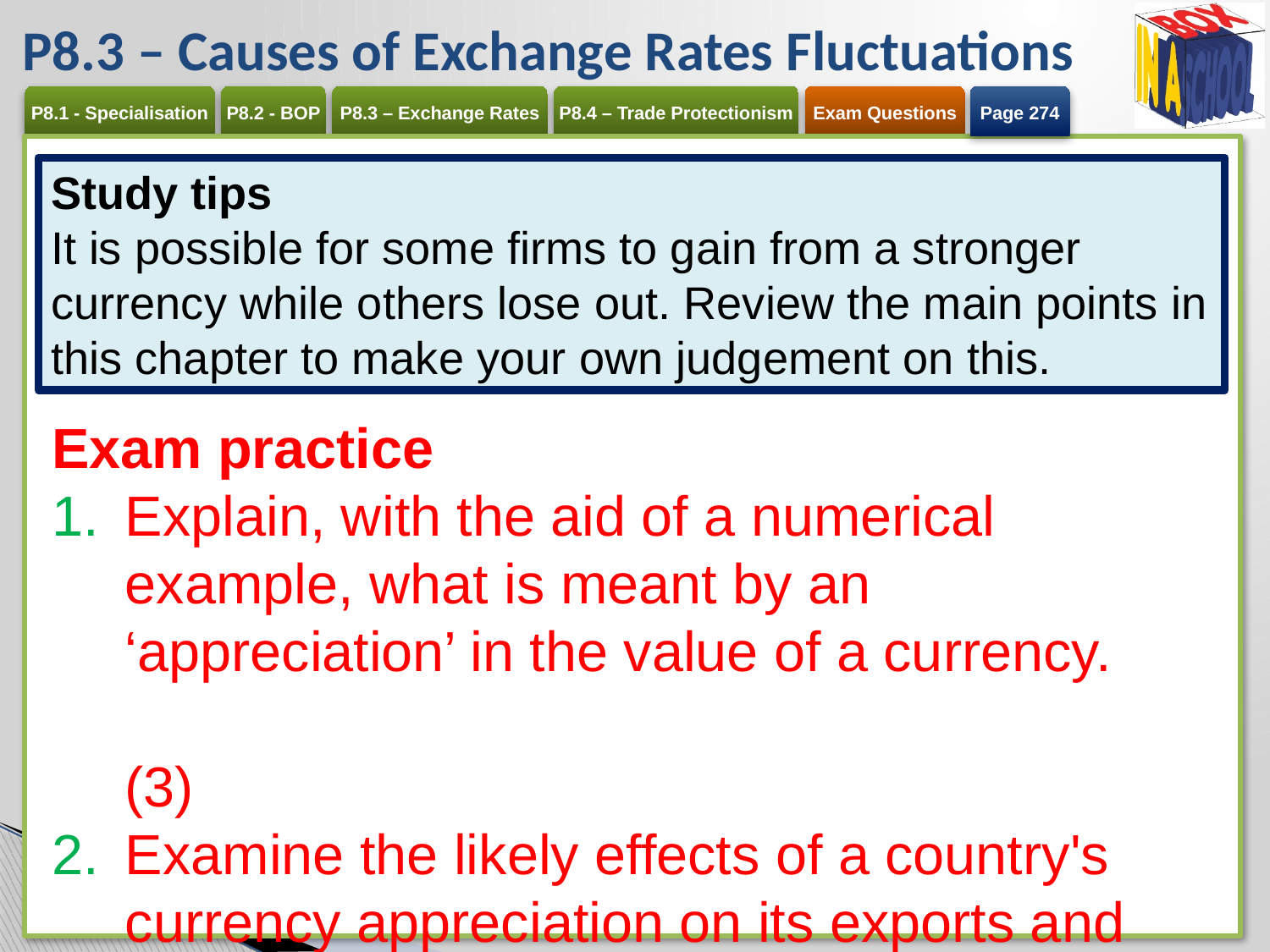

# P8.3 – Causes of Exchange Rates Fluctuations
Page 274
Study tips
It is possible for some firms to gain from a stronger currency while others lose out. Review the main points in this chapter to make your own judgement on this.
Exam practice
Explain, with the aid of a numerical example, what is meant by an ‘appreciation’ in the value of a currency.	(3)
Examine the likely effects of a country's currency appreciation on its exports and imports.	(6)